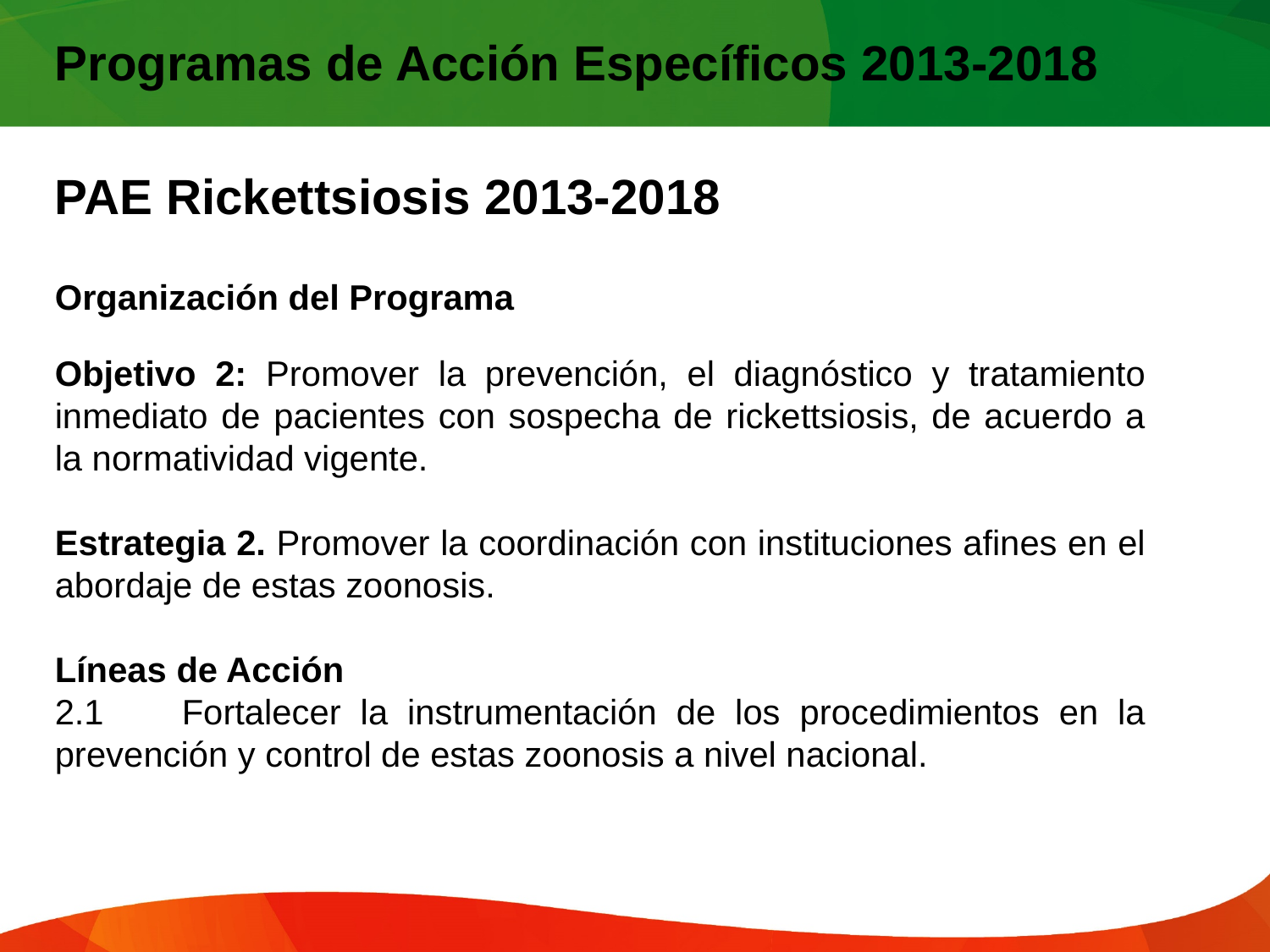

Programas de Acción Específicos 2013-2018
PAE Rickettsiosis 2013-2018

Organización del Programa

Objetivo 2: Promover la prevención, el diagnóstico y tratamiento inmediato de pacientes con sospecha de rickettsiosis, de acuerdo a la normatividad vigente.

Estrategia 2. Promover la coordinación con instituciones afines en el abordaje de estas zoonosis.

Líneas de Acción
2.1	Fortalecer la instrumentación de los procedimientos en la prevención y control de estas zoonosis a nivel nacional.